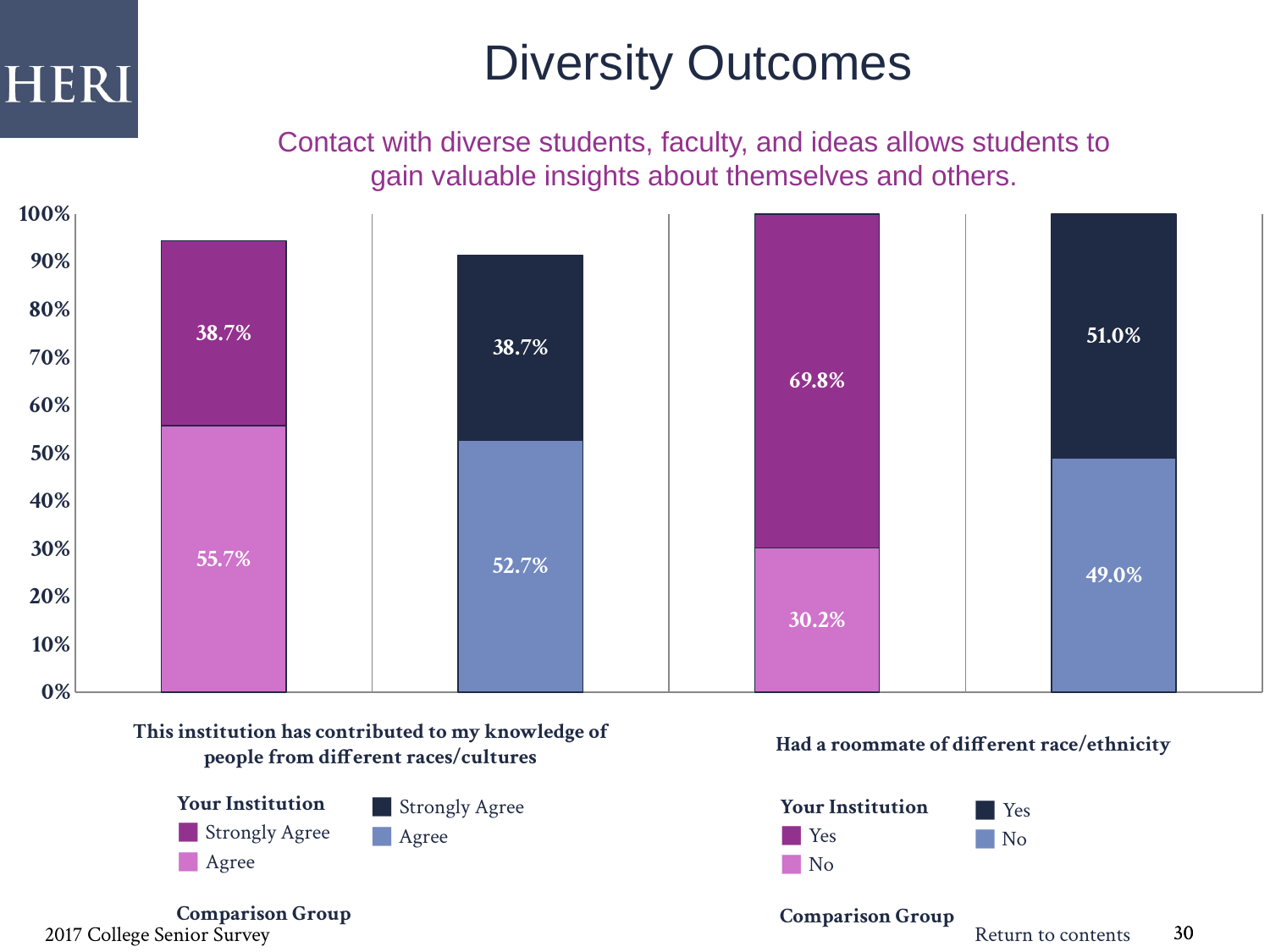

Diversity Outcomes
Contact with diverse students, faculty, and ideas allows students to
gain valuable insights about themselves and others.

### Chart

| Category | stronger | much stronger |
|---|---|---|
| Knowledge of people from different races/cultures | 0.557 | 0.387 |
| comp | 0.527 | 0.387 |
| Had a roommate of different race/ethnicity | 0.302 | 0.698 |
| comp | 0.49 | 0.51 |
This institution has contributed to my knowledge of people from different races/cultures
Had a roommate of different race/ethnicity
Your Institution
■ Strongly Agree
■ Agree

Comparison Group
■ Strongly Agree
■ Agree

Your Institution
■ Yes
■ No

Comparison Group
■ Yes
■ No

2017 College Senior Survey
30
30